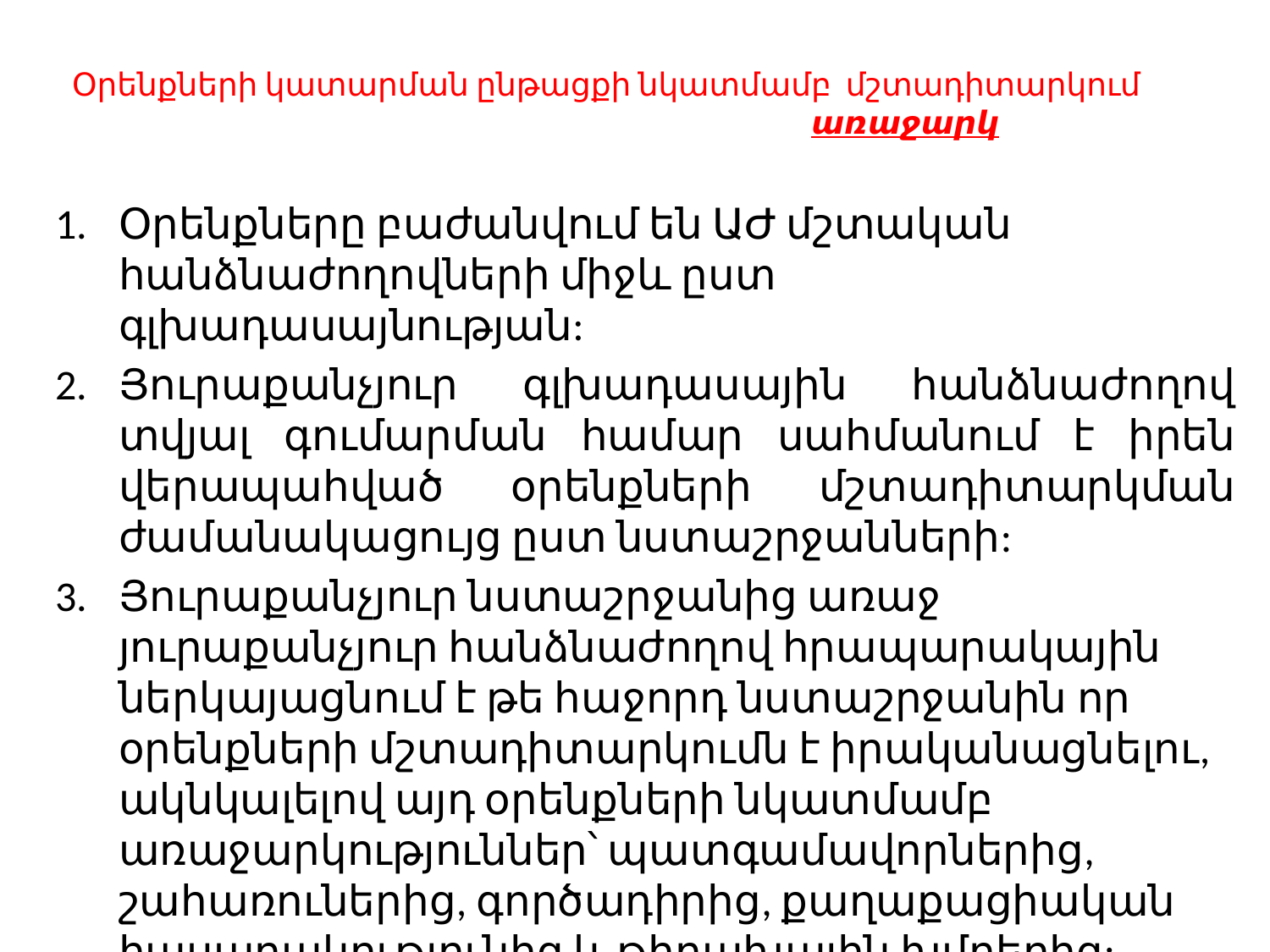

# Օրենքների կատարման ընթացքի նկատմամբ  մշտադիտարկում առաջարկ
Օրենքները բաժանվում են ԱԺ մշտական հանձնաժողովների միջև ըստ գլխադասայնության:
Յուրաքանչյուր գլխադասային հանձնաժողով տվյալ գումարման համար սահմանում է իրեն վերապահված օրենքների մշտադիտարկման ժամանակացույց ըստ նստաշրջանների:
Յուրաքանչյուր նստաշրջանից առաջ յուրաքանչյուր հանձնաժողով հրապարակային ներկայացնում է թե հաջորդ նստաշրջանին որ օրենքների մշտադիտարկումն է իրականացնելու, ակնկալելով այդ օրենքների նկատմամբ առաջարկություններ՝ պատգամավորներից,  շահառուներից, գործադիրից, քաղաքացիական հասարակությունից և թիրախային խմբերից: